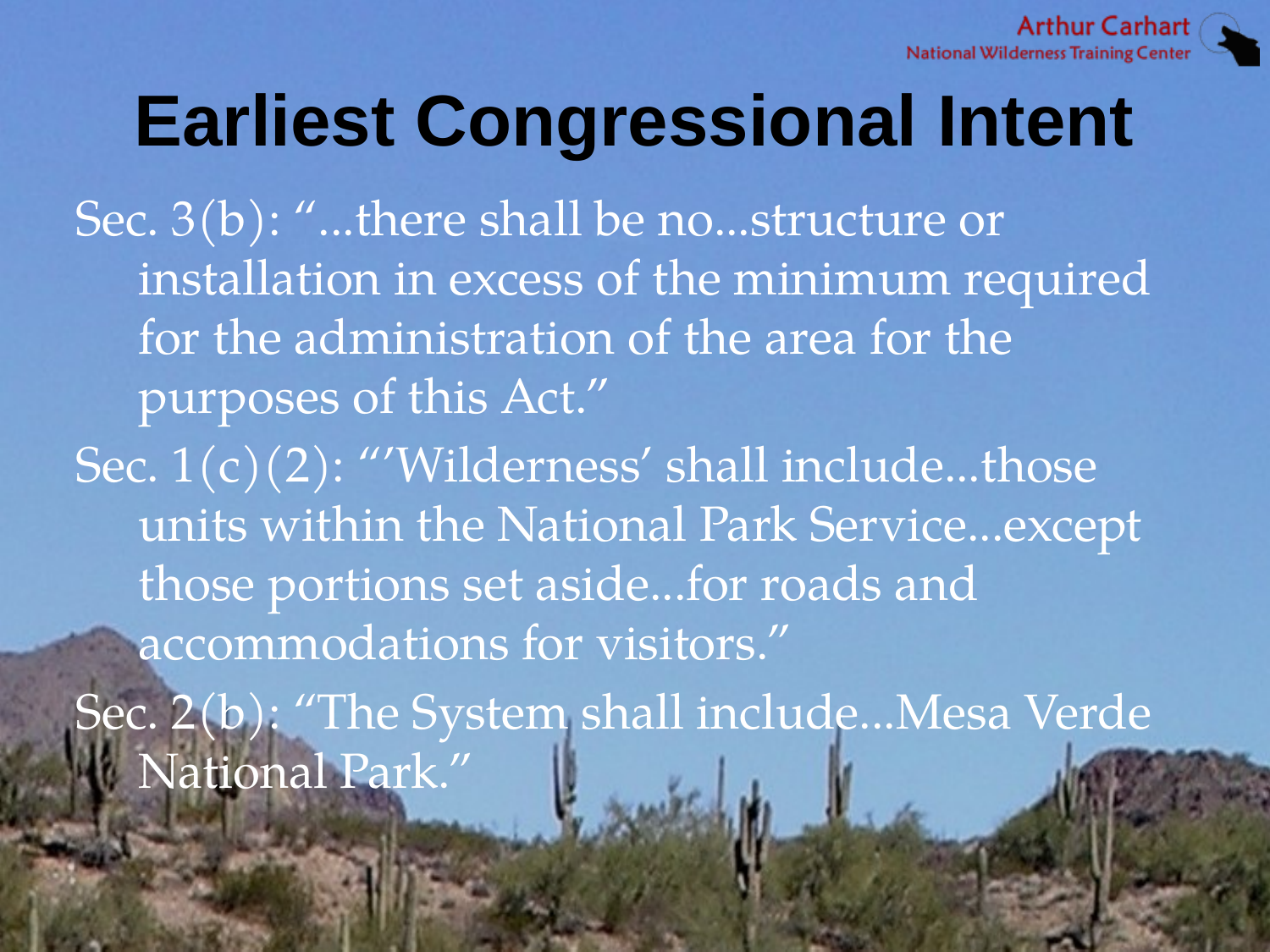

# Earliest Congressional Intent
Sec. 3(b): “...there shall be no...structure or installation in excess of the minimum required for the administration of the area for the purposes of this Act.”
Sec. 1(c)(2): “’Wilderness’ shall include...those units within the National Park Service...except those portions set aside...for roads and accommodations for visitors.”
Sec. 2(b): “The System shall include...Mesa Verde National Park.”